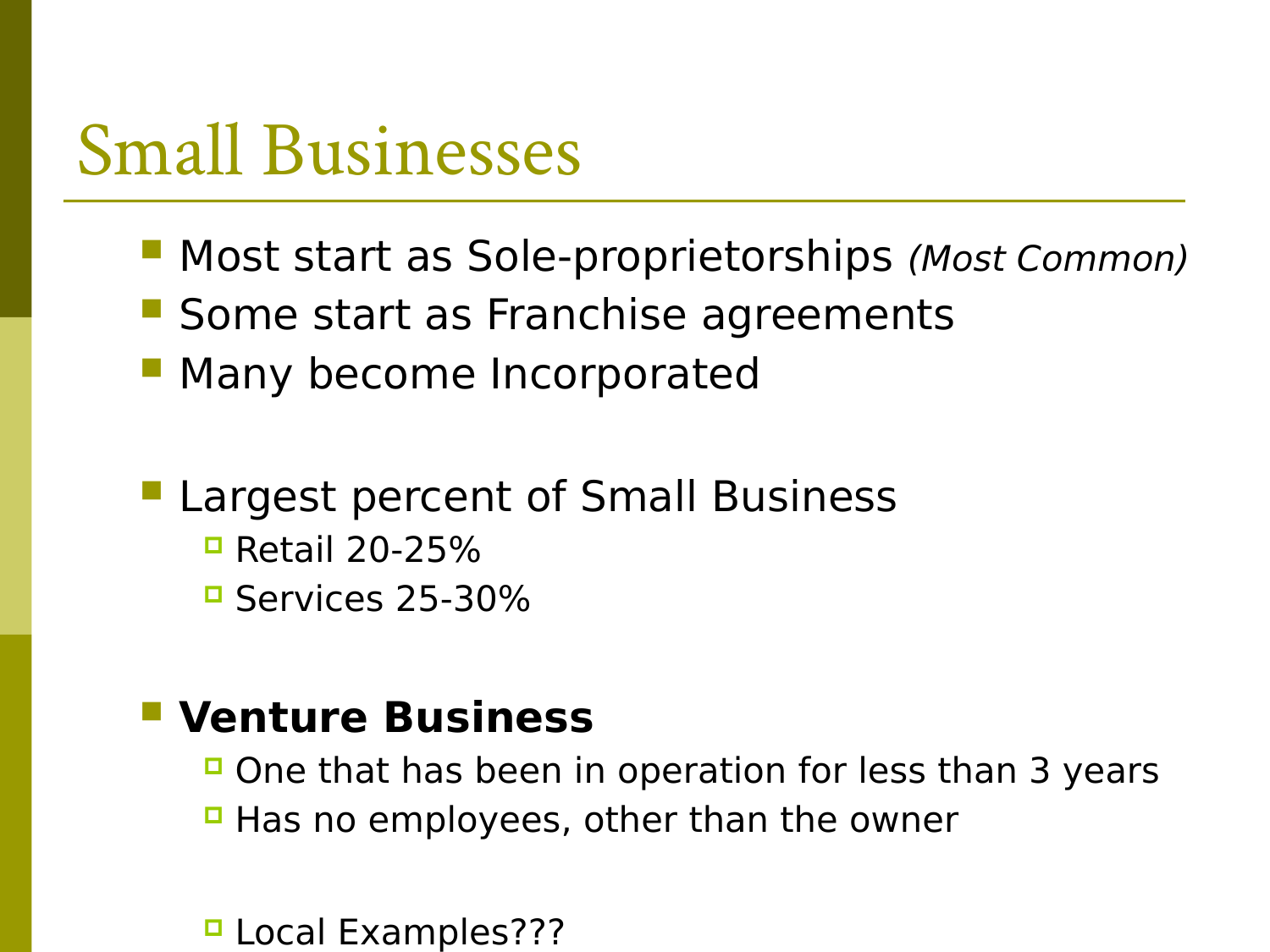

# Small Businesses
Most start as Sole-proprietorships (Most Common)
Some start as Franchise agreements
Many become Incorporated

Largest percent of Small Business
Retail 20-25%
Services 25-30%

Venture Business
One that has been in operation for less than 3 years
Has no employees, other than the owner

Local Examples???